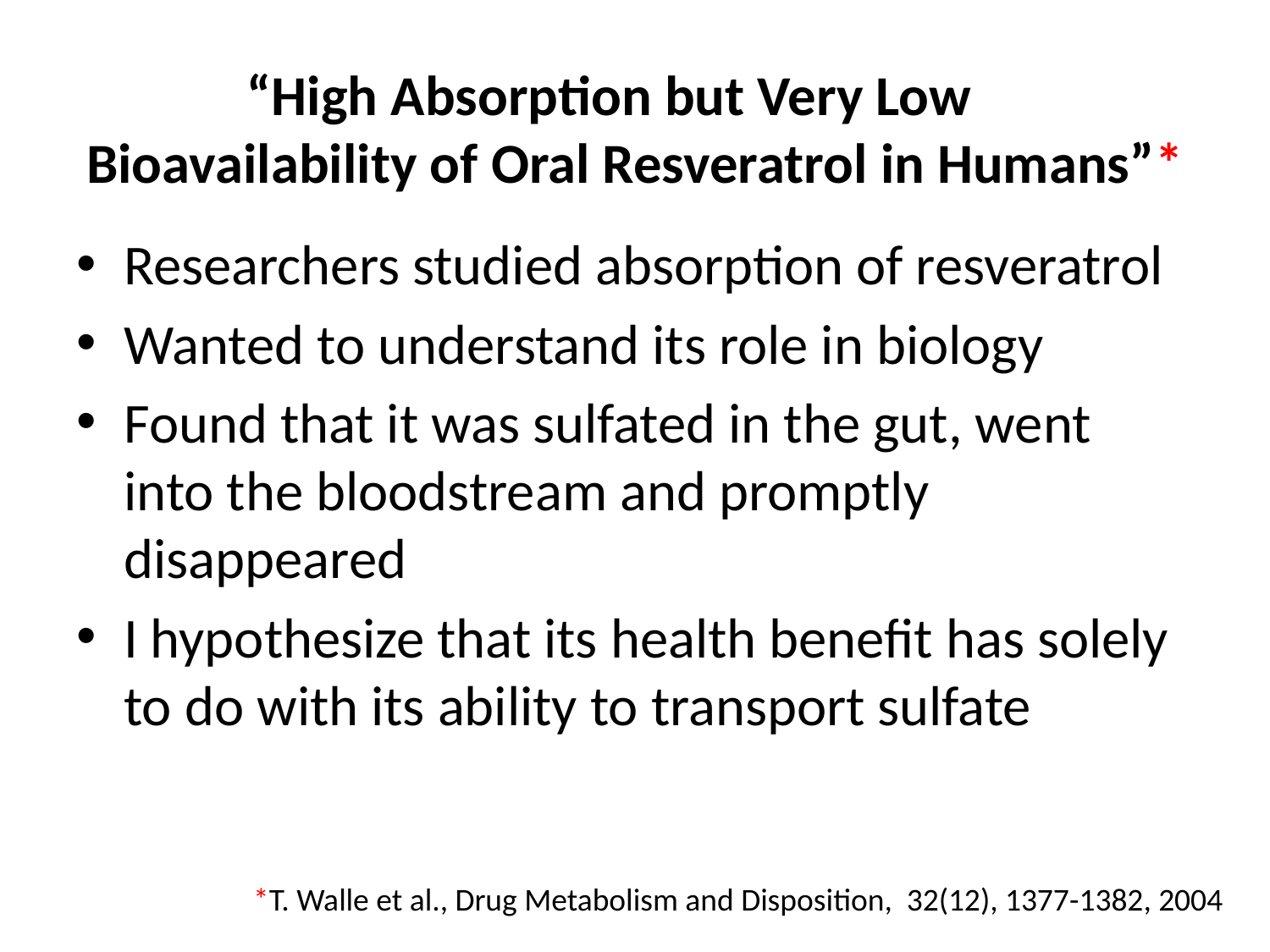

# “High Absorption but Very Low     Bioavailability of Oral Resveratrol in Humans”*
Researchers studied absorption of resveratrol
Wanted to understand its role in biology
Found that it was sulfated in the gut, went into the bloodstream and promptly disappeared
I hypothesize that its health benefit has solely to do with its ability to transport sulfate
*T. Walle et al., Drug Metabolism and Disposition,  32(12), 1377-1382, 2004